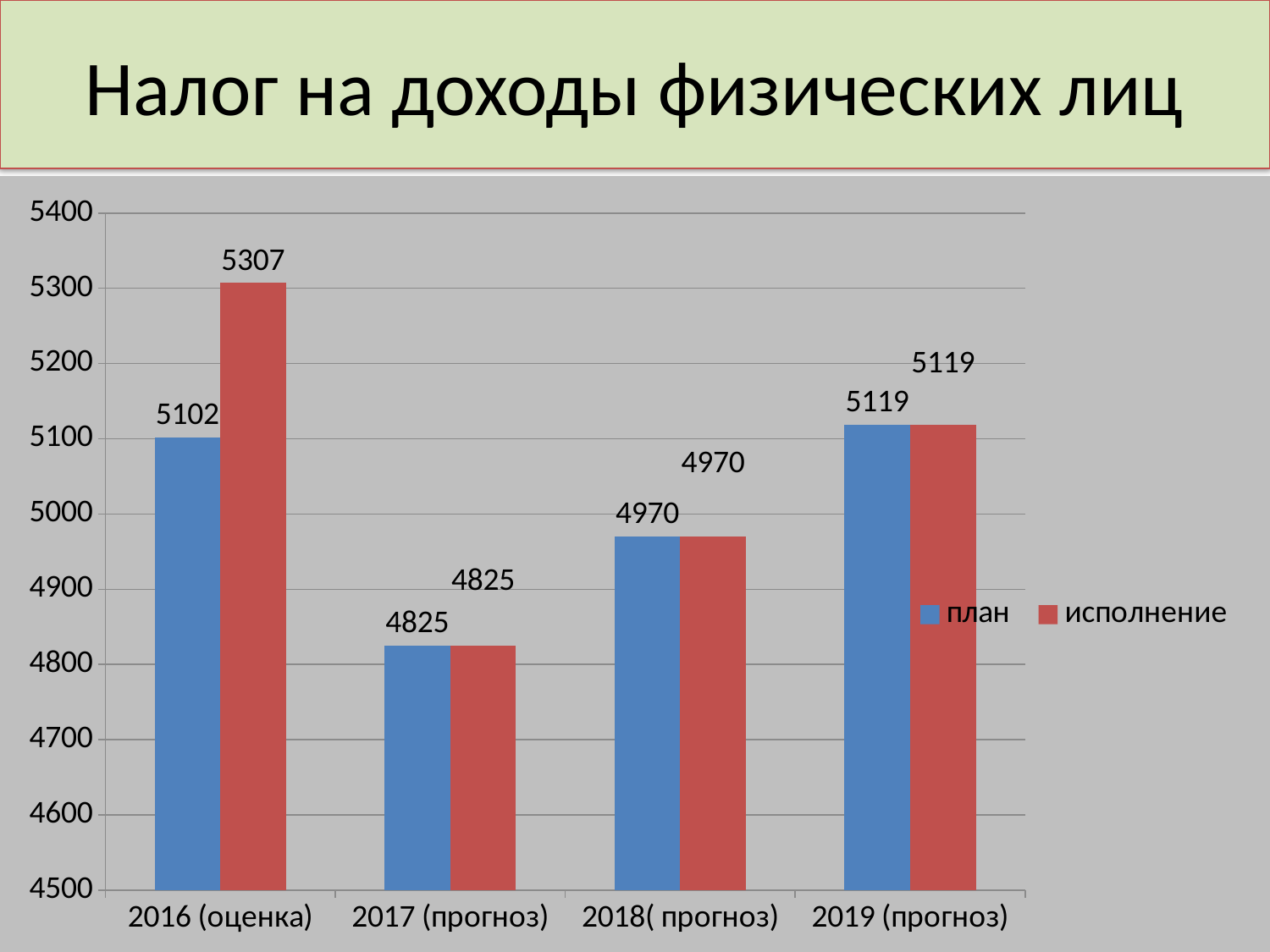

# Налог на доходы физических лиц

### Chart

| Category | план | исполнение  |
|---|---|---|
| 2016 (оценка) | 5102.0 | 5307.0 |
| 2017 (прогноз) | 4825.0 | 4825.0 |
| 2018( прогноз) | 4970.0 | 4970.0 |
| 2019 (прогноз) | 5119.0 | 5119.0 |